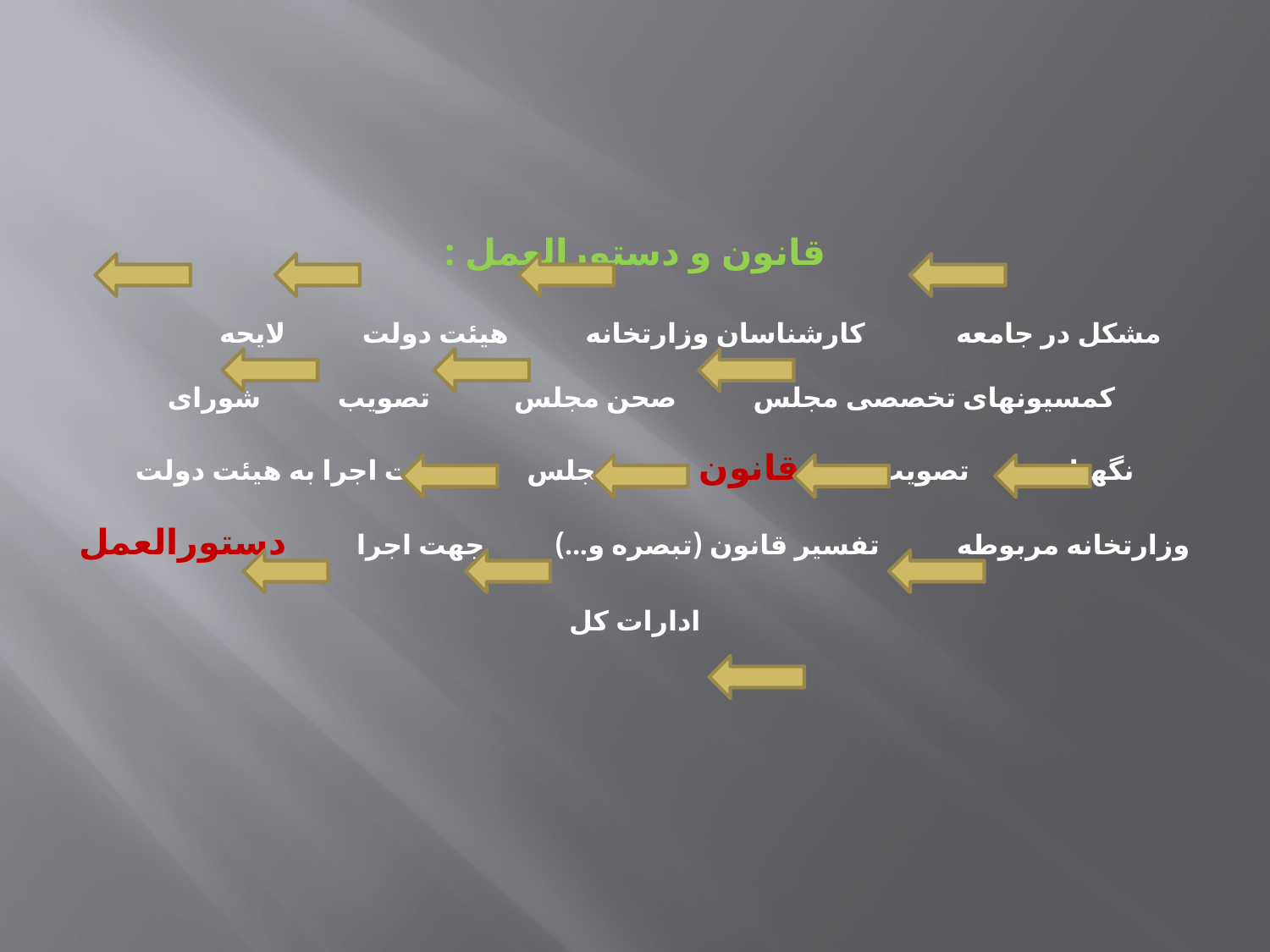

# قانون و دستورالعمل : مشکل در جامعه             کارشناسان وزارتخانه           هیئت دولت           لایحه کمسیونهای تخصصی مجلس           صحن مجلس            تصویب           شورای نگهبان           تصویب           قانون            مجلس           جهت اجرا به هیئت دولت وزارتخانه مربوطه           تفسیر قانون (تبصره و...)          جهت اجرا          دستورالعمل ادارات کل